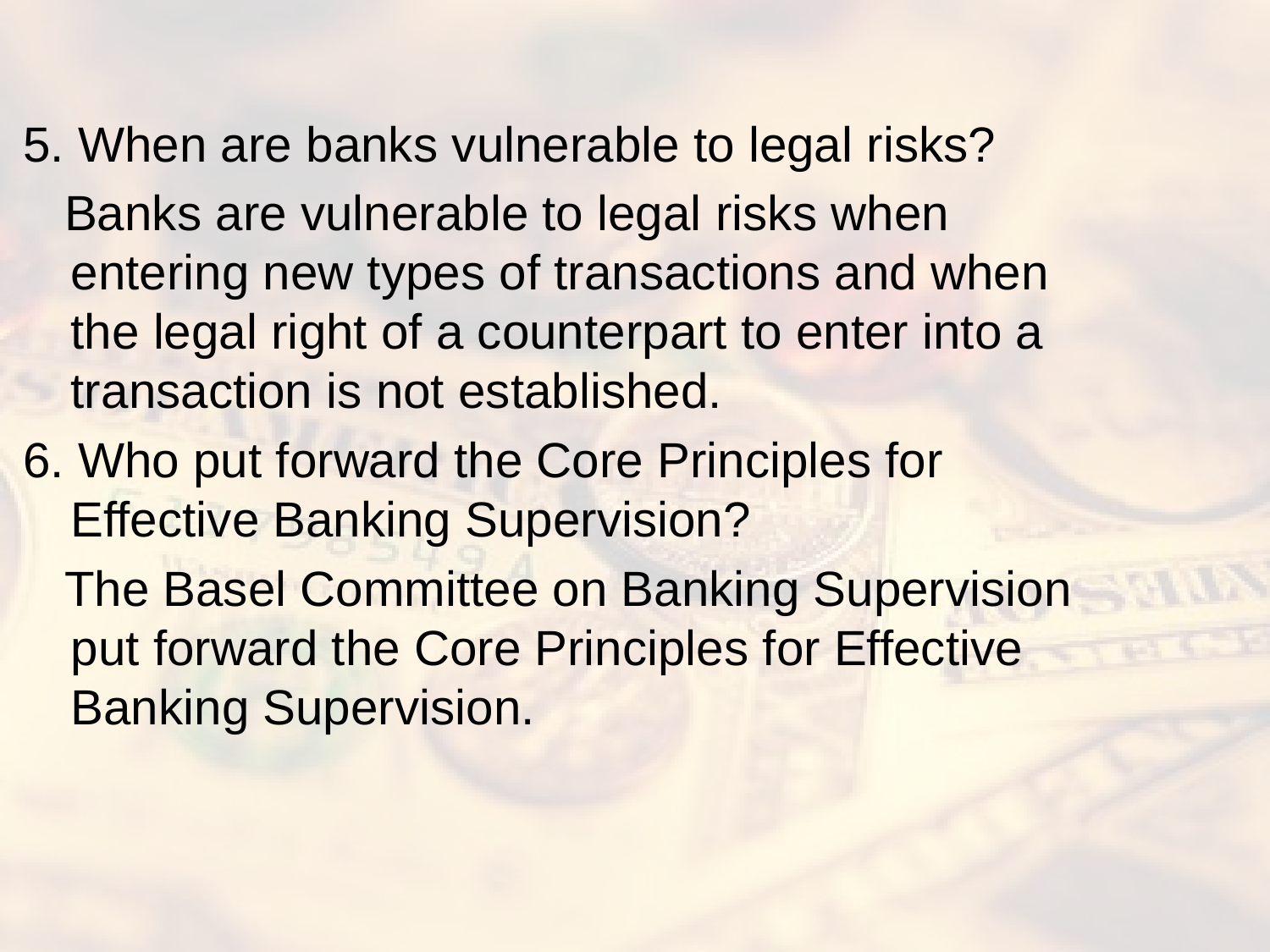

#
5. When are banks vulnerable to legal risks?
   Banks are vulnerable to legal risks when entering new types of transactions and when the legal right of a counterpart to enter into a transaction is not established.
6. Who put forward the Core Principles for Effective Banking Supervision?
   The Basel Committee on Banking Supervision put forward the Core Principles for Effective Banking Supervision.